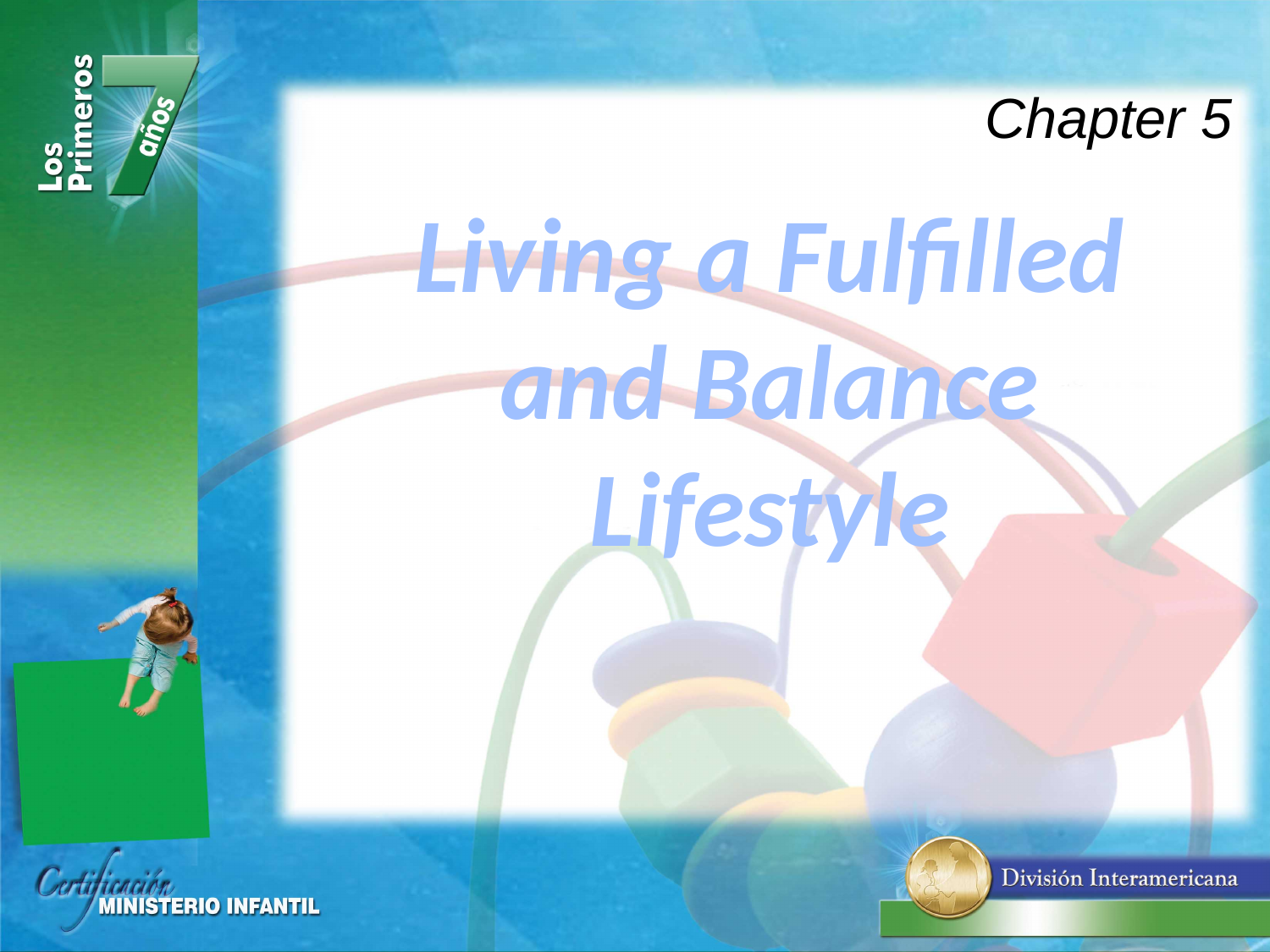

Chapter 5
Living a Fulfilled and Balance Lifestyle